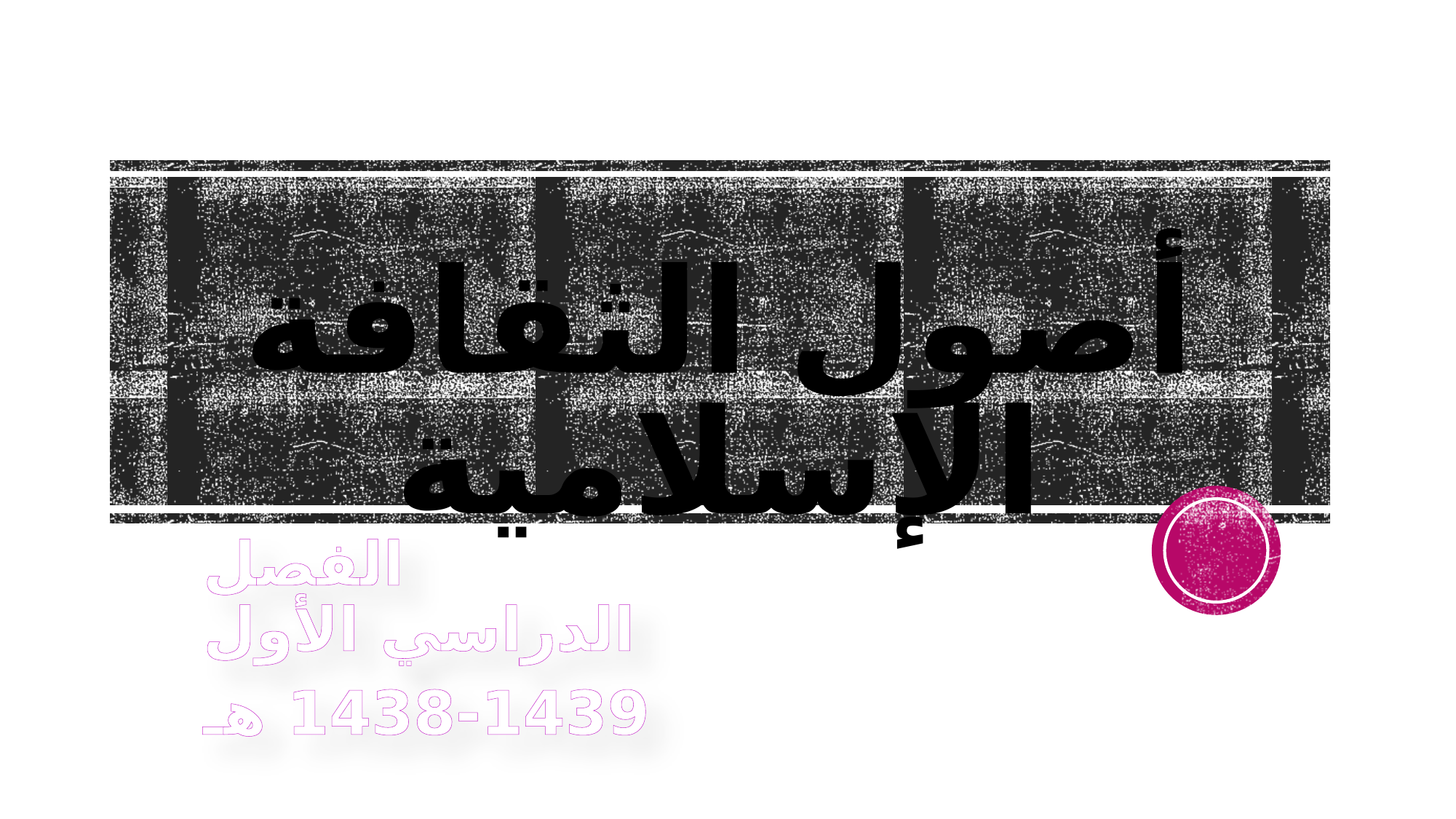

# أصول الثقافة الإسلامية
      الفصل الدراسي الأول
1438-1439 هـ